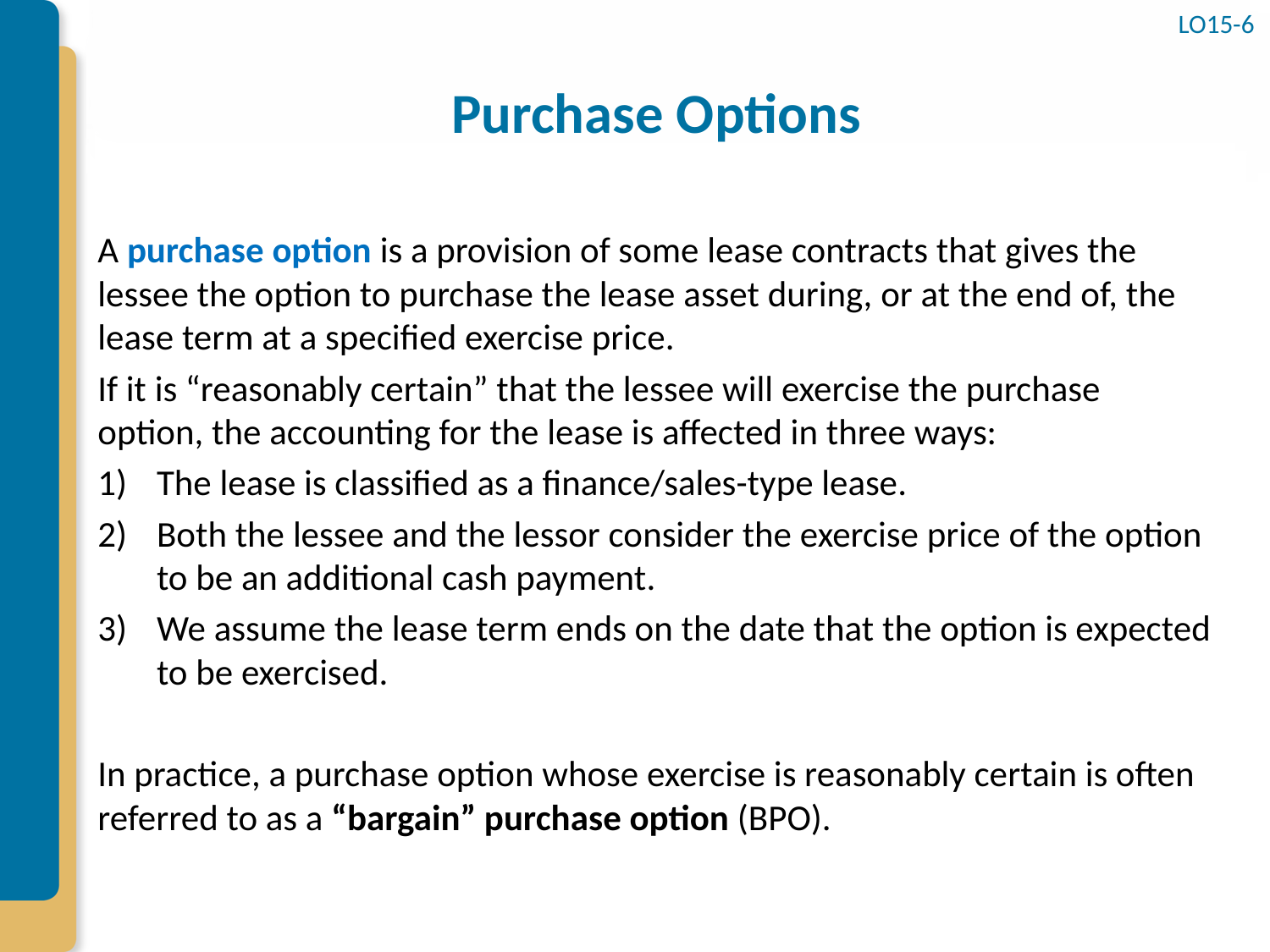

LO15-6
# Purchase Options
A purchase option is a provision of some lease contracts that gives the lessee the option to purchase the lease asset during, or at the end of, the lease term at a specified exercise price.
If it is “reasonably certain” that the lessee will exercise the purchase option, the accounting for the lease is affected in three ways:
The lease is classified as a finance/sales-type lease.
Both the lessee and the lessor consider the exercise price of the option to be an additional cash payment.
We assume the lease term ends on the date that the option is expected to be exercised.

In practice, a purchase option whose exercise is reasonably certain is often referred to as a “bargain” purchase option (BPO).